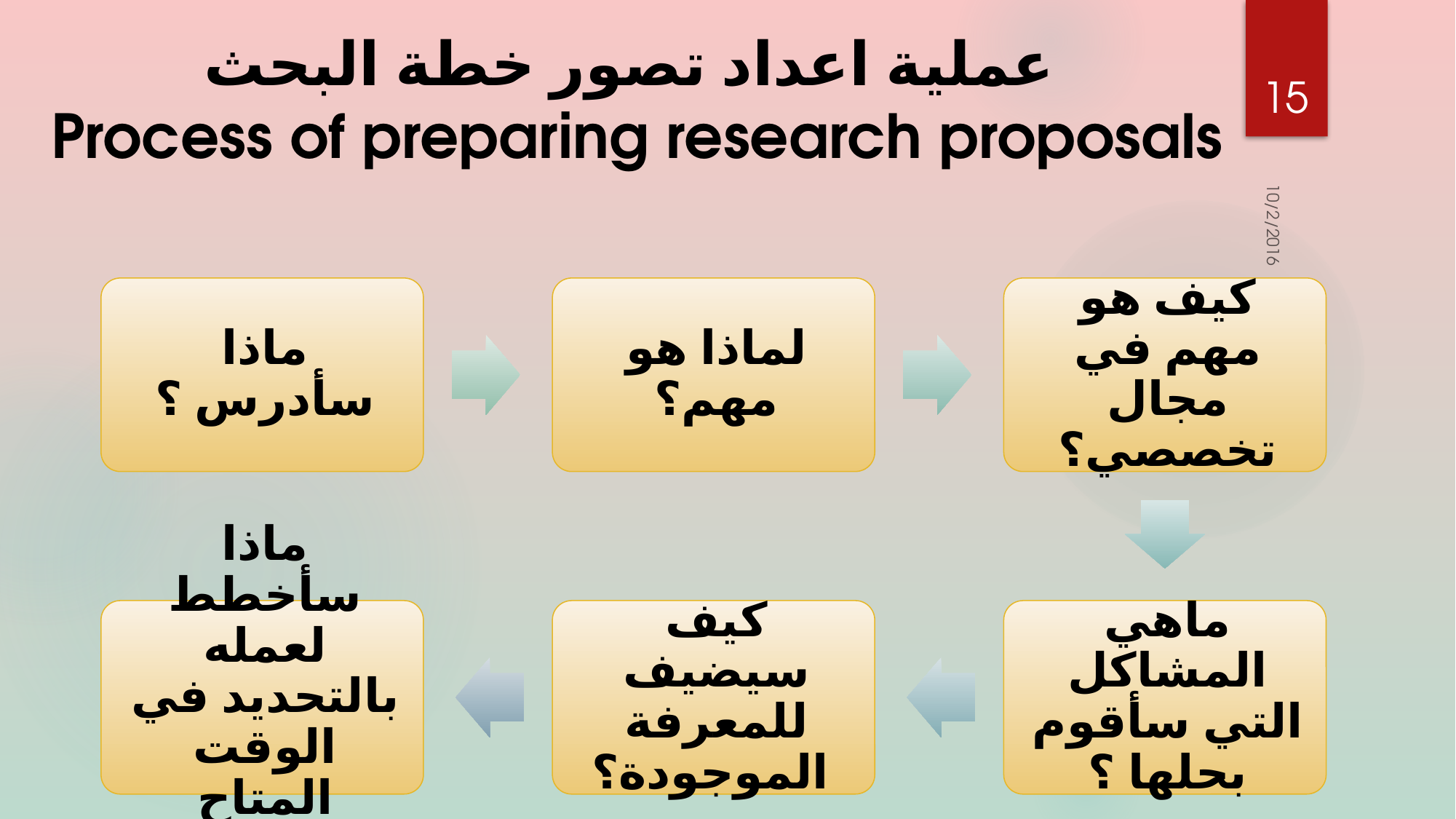

# عملية اعداد تصور خطة البحث Process of preparing research proposals
15
10/2/2016
ماذا سأدرس ؟

لماذا هو مهم؟

كيف هو مهم في مجال تخصصي؟

ماهي المشاكل التي سأقوم بحلها ؟

كيف سيضيف للمعرفة الموجودة؟

ماذا سأخطط لعمله بالتحديد في الوقت المتاح للبحث ؟